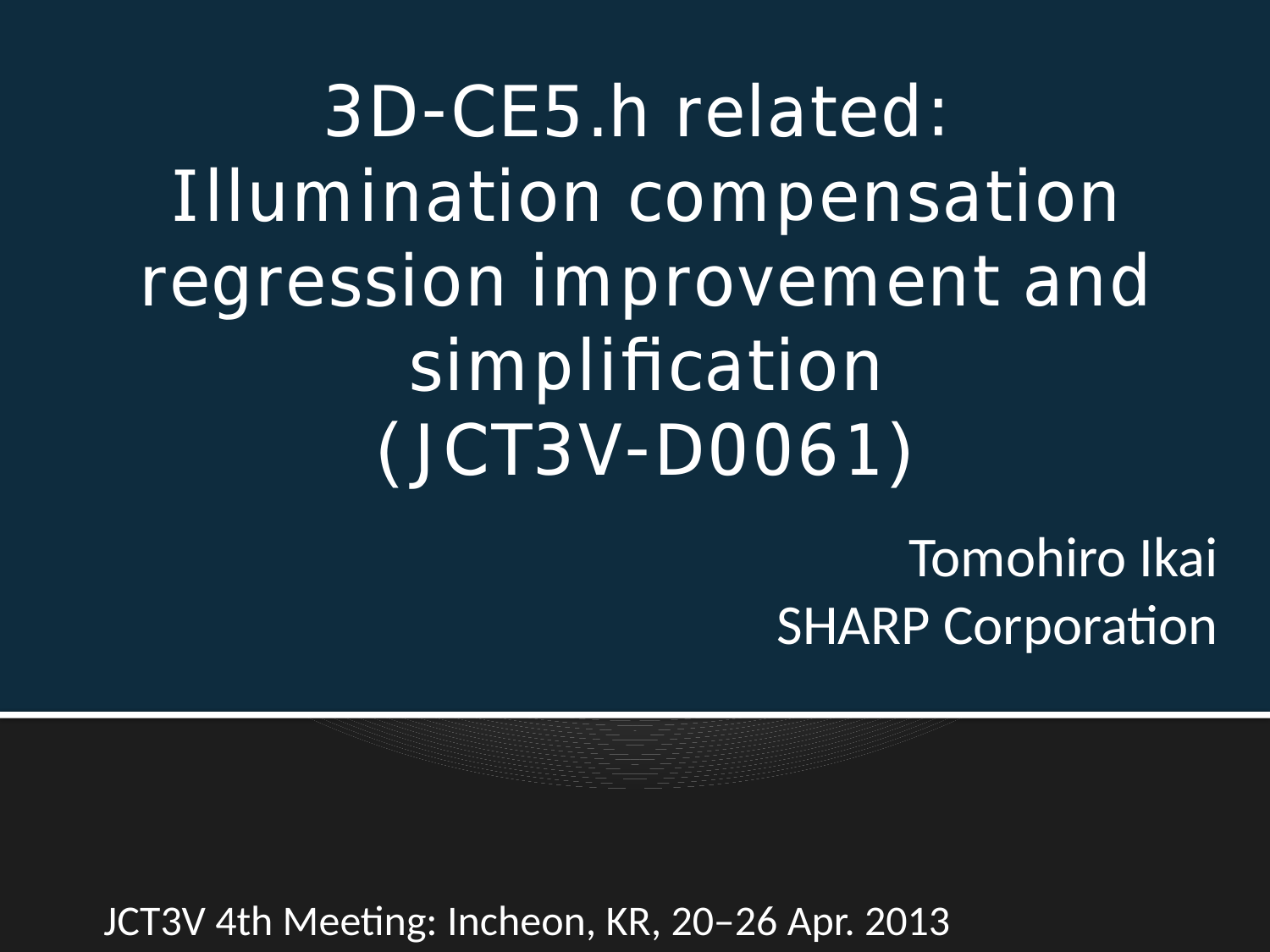

# 3D-CE5.h related: Illumination compensation regression improvement and simplification (JCT3V-D0061)
Tomohiro Ikai
SHARP Corporation
JCT3V 4th Meeting: Incheon, KR, 20–26 Apr. 2013